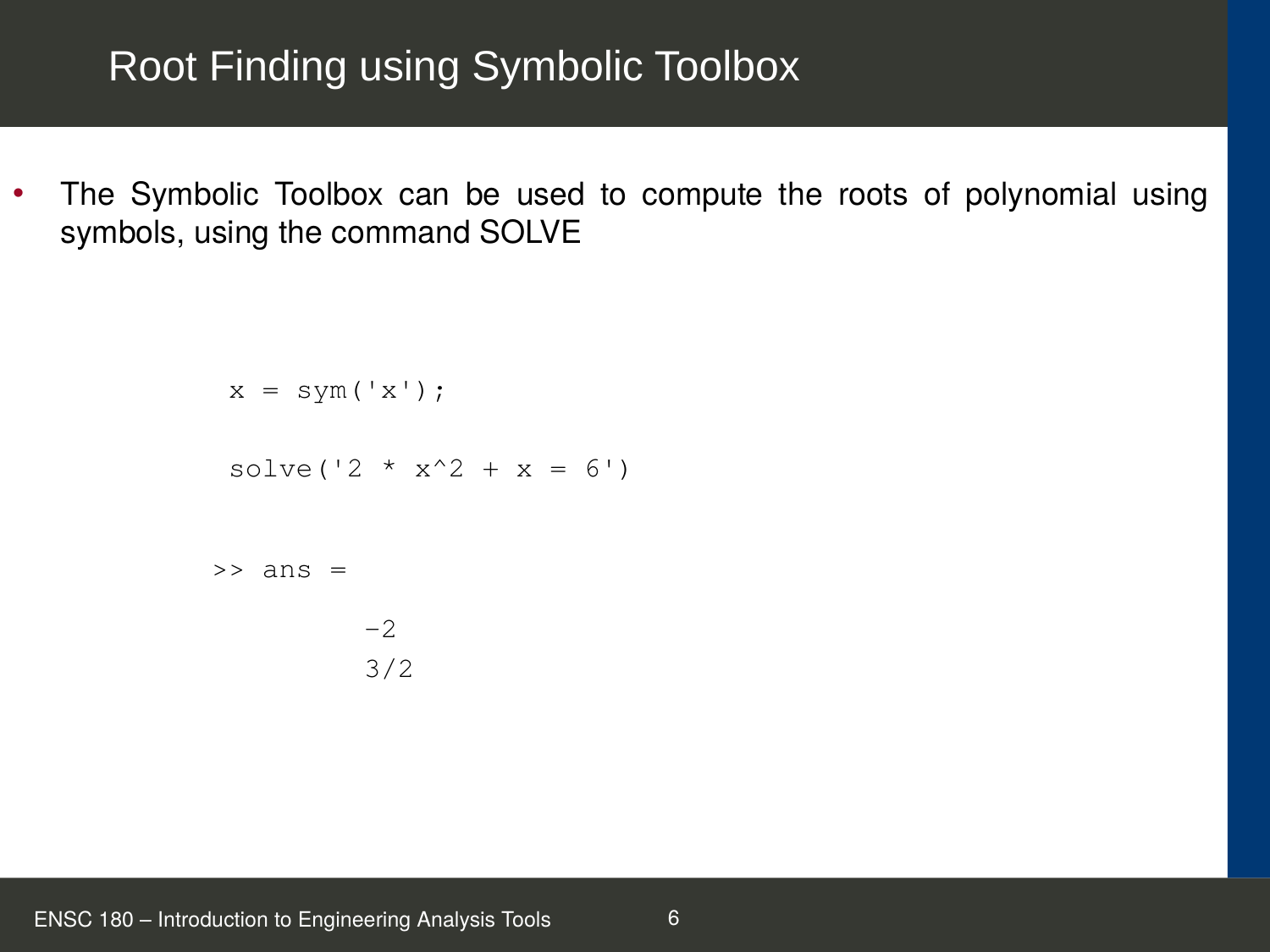

# Root Finding using Symbolic Toolbox

The Symbolic Toolbox can be used to compute the roots of polynomial using symbols, using the command SOLVE

 x = sym('x');

 solve('2 * x^2 + x = 6')

>> ans =
         -2
         3/2
ENSC 180 – Introduction to Engineering Analysis Tools